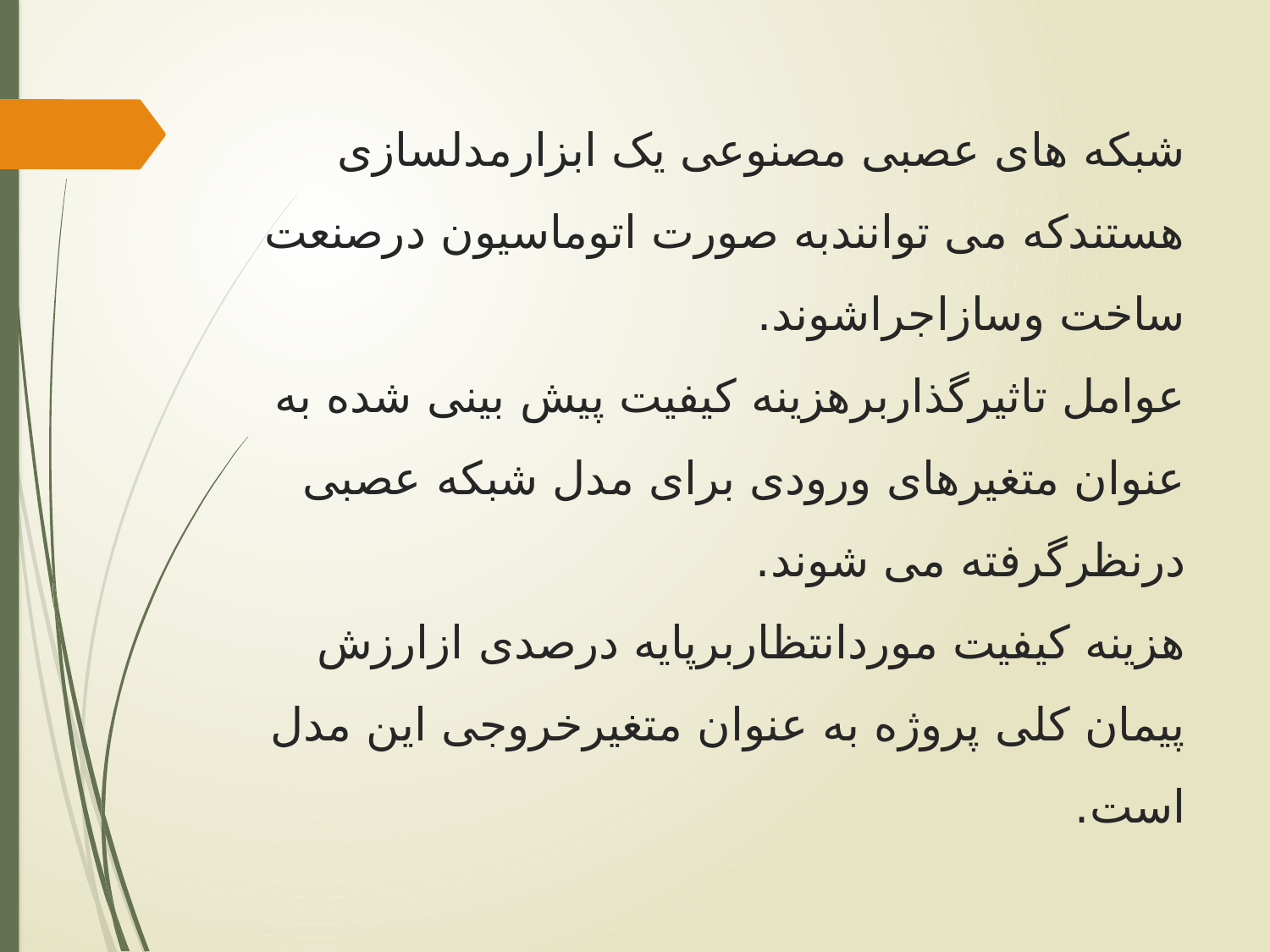

# شبکه های عصبی مصنوعی یک ابزارمدلسازی هستندکه می توانندبه صورت اتوماسیون درصنعت ساخت وسازاجراشوند. عوامل تاثیرگذاربرهزینه کیفیت پیش بینی شده به عنوان متغیرهای ورودی برای مدل شبکه عصبی درنظرگرفته می شوند. هزینه کیفیت موردانتظاربرپایه درصدی ازارزش پیمان کلی پروژه به عنوان متغیرخروجی این مدل است.